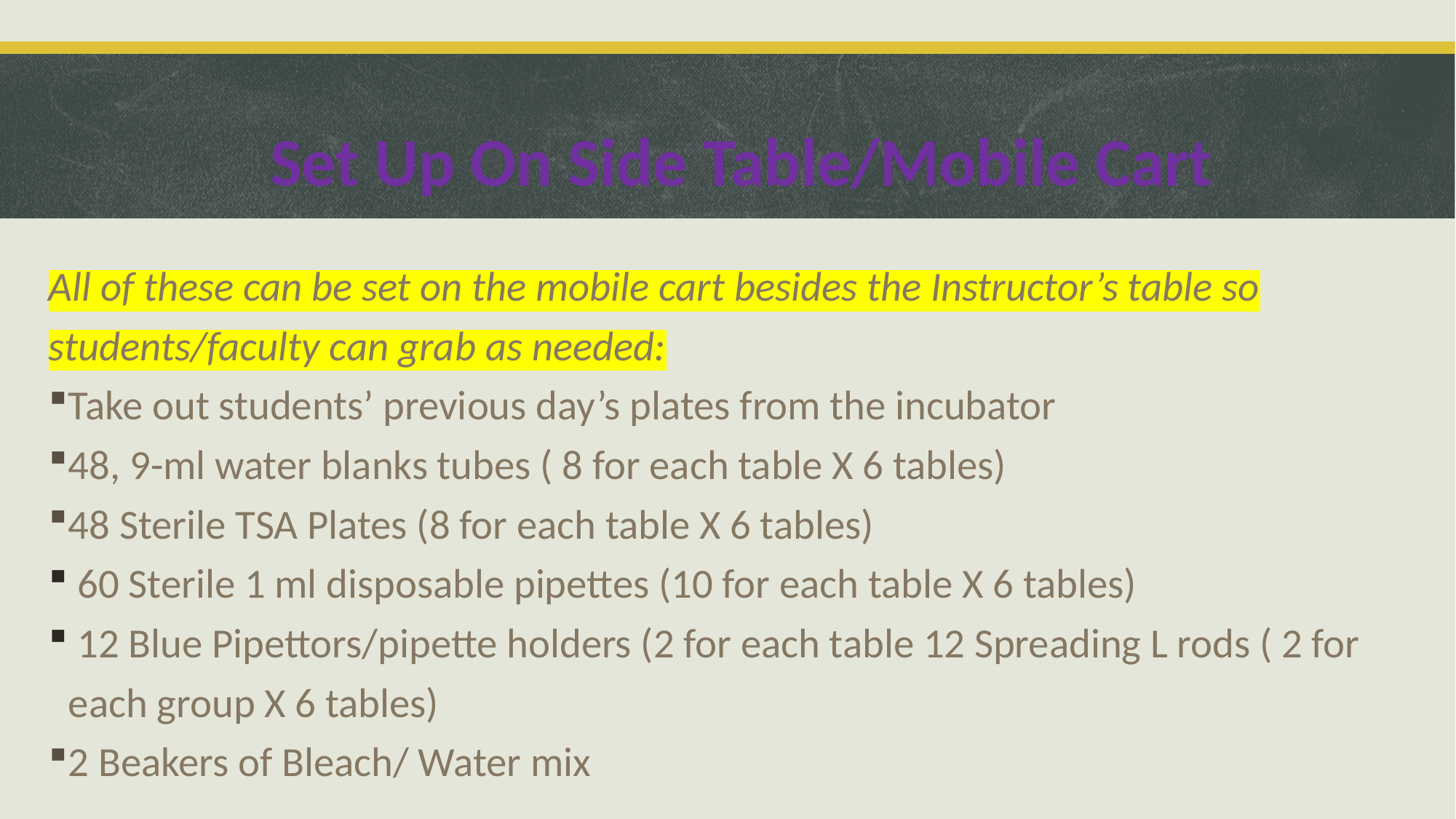

Set Up On Side Table/Mobile Cart

All of these can be set on the mobile cart besides the Instructor’s table so students/faculty can grab as needed:
Take out students’ previous day’s plates from the incubator
48, 9-ml water blanks tubes ( 8 for each table X 6 tables)
48 Sterile TSA Plates (8 for each table X 6 tables)
 60 Sterile 1 ml disposable pipettes (10 for each table X 6 tables)
 12 Blue Pipettors/pipette holders (2 for each table 12 Spreading L rods ( 2 for each group X 6 tables)
2 Beakers of Bleach/ Water mix